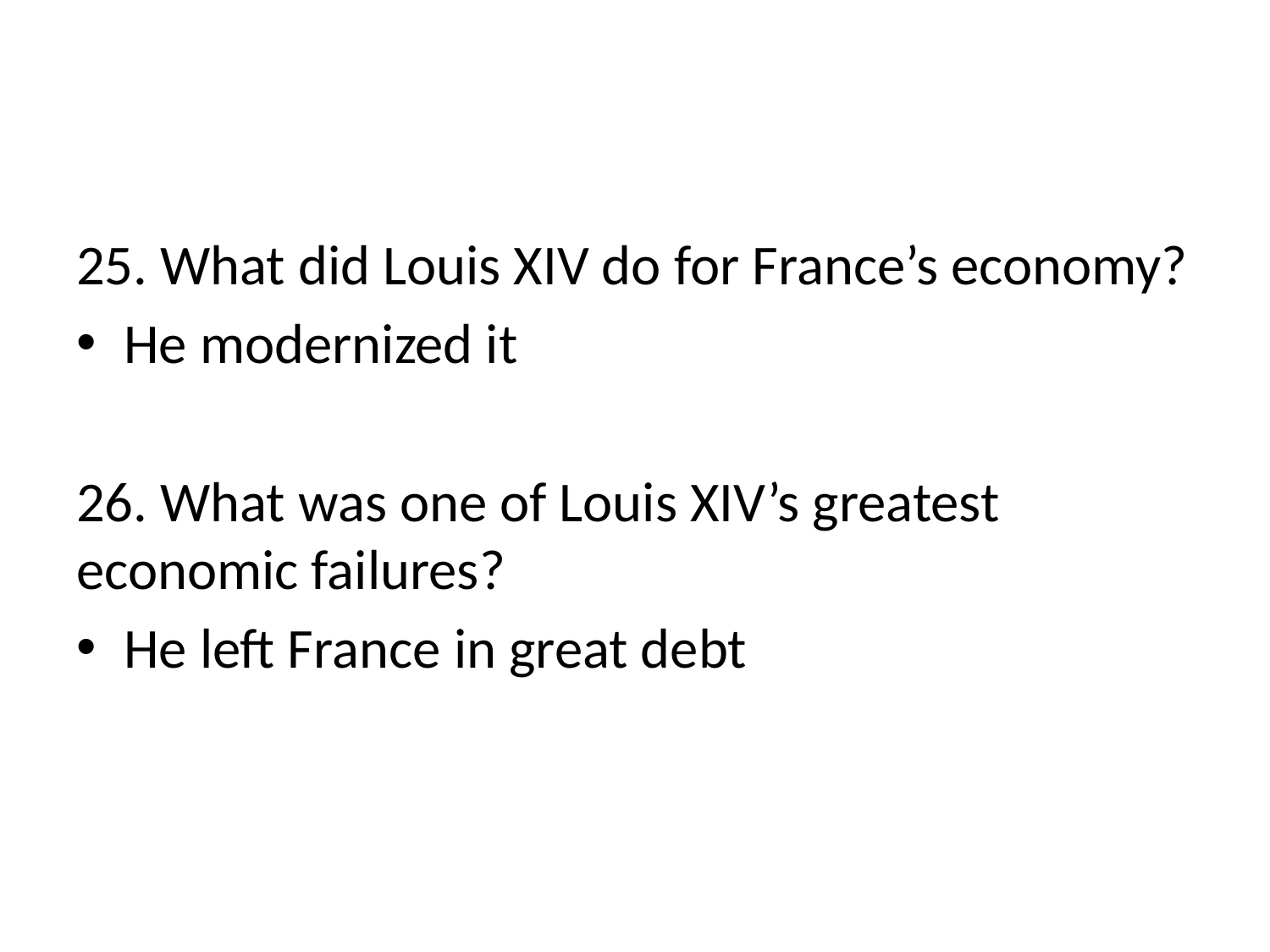

#
25. What did Louis XIV do for France’s economy?
He modernized it

26. What was one of Louis XIV’s greatest economic failures?
He left France in great debt